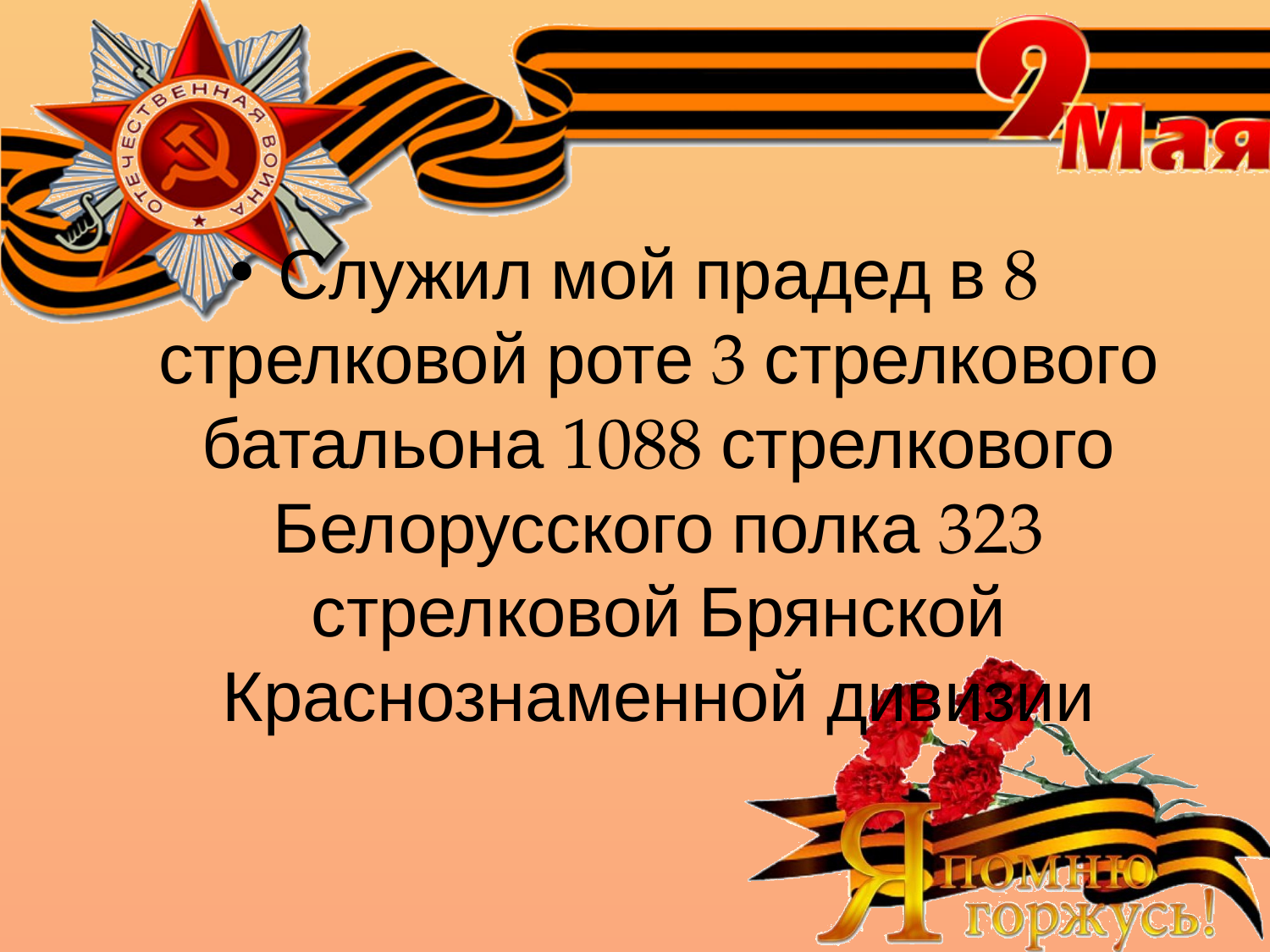

Служил мой прадед в 8 стрелковой роте 3 стрелкового батальона 1088 стрелкового Белорусского полка 323 стрелковой Брянской Краснознаменной дивизии